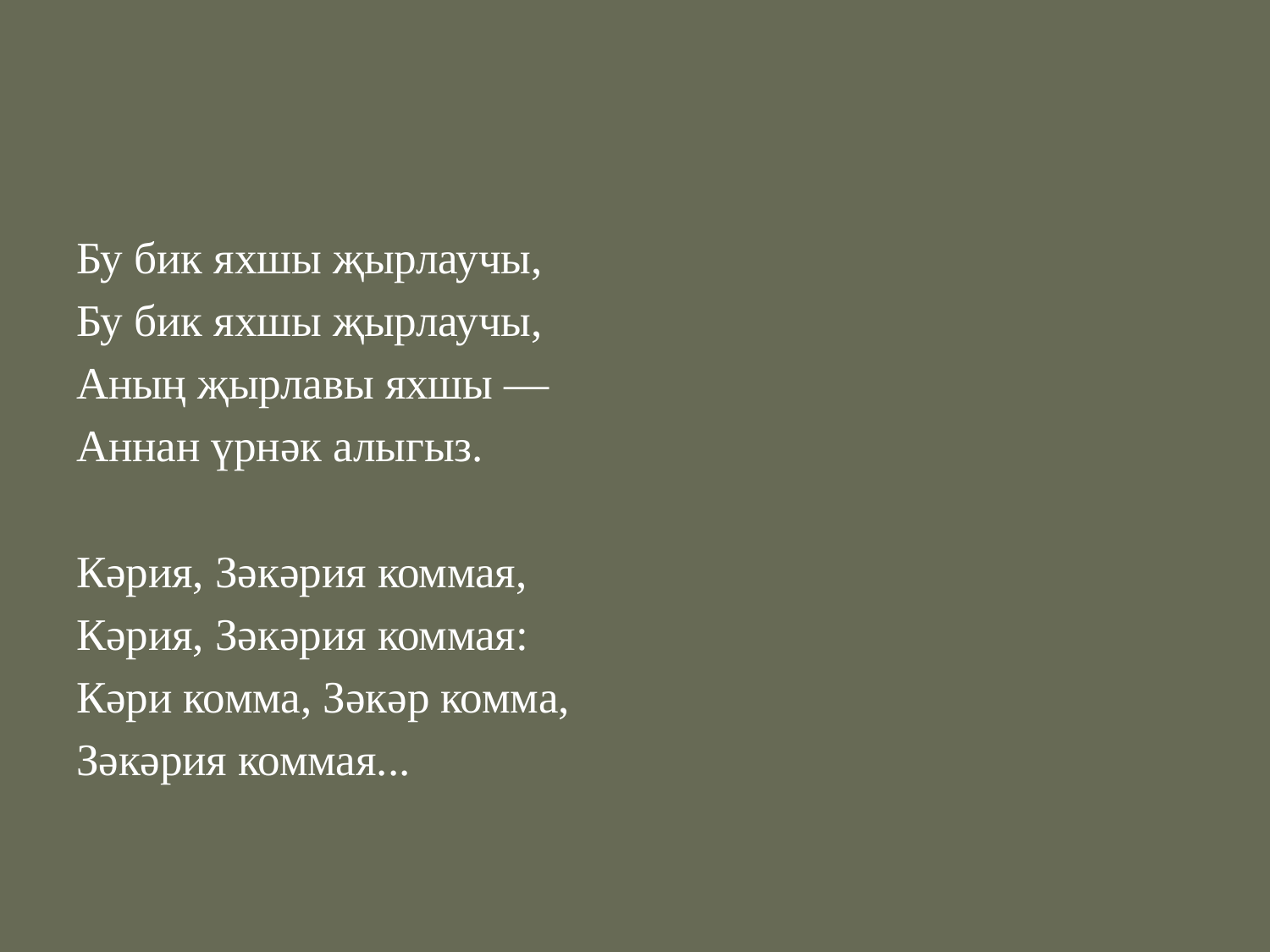

#
Бу бик яхшы җырлаучы,
Бу бик яхшы җырлаучы,
Аның җырлавы яхшы —
Аннан үрнәк алыгыз.

Кәрия, Зәкәрия коммая,
Кәрия, Зәкәрия коммая:
Кәри комма, Зәкәр комма,
Зәкәрия коммая...